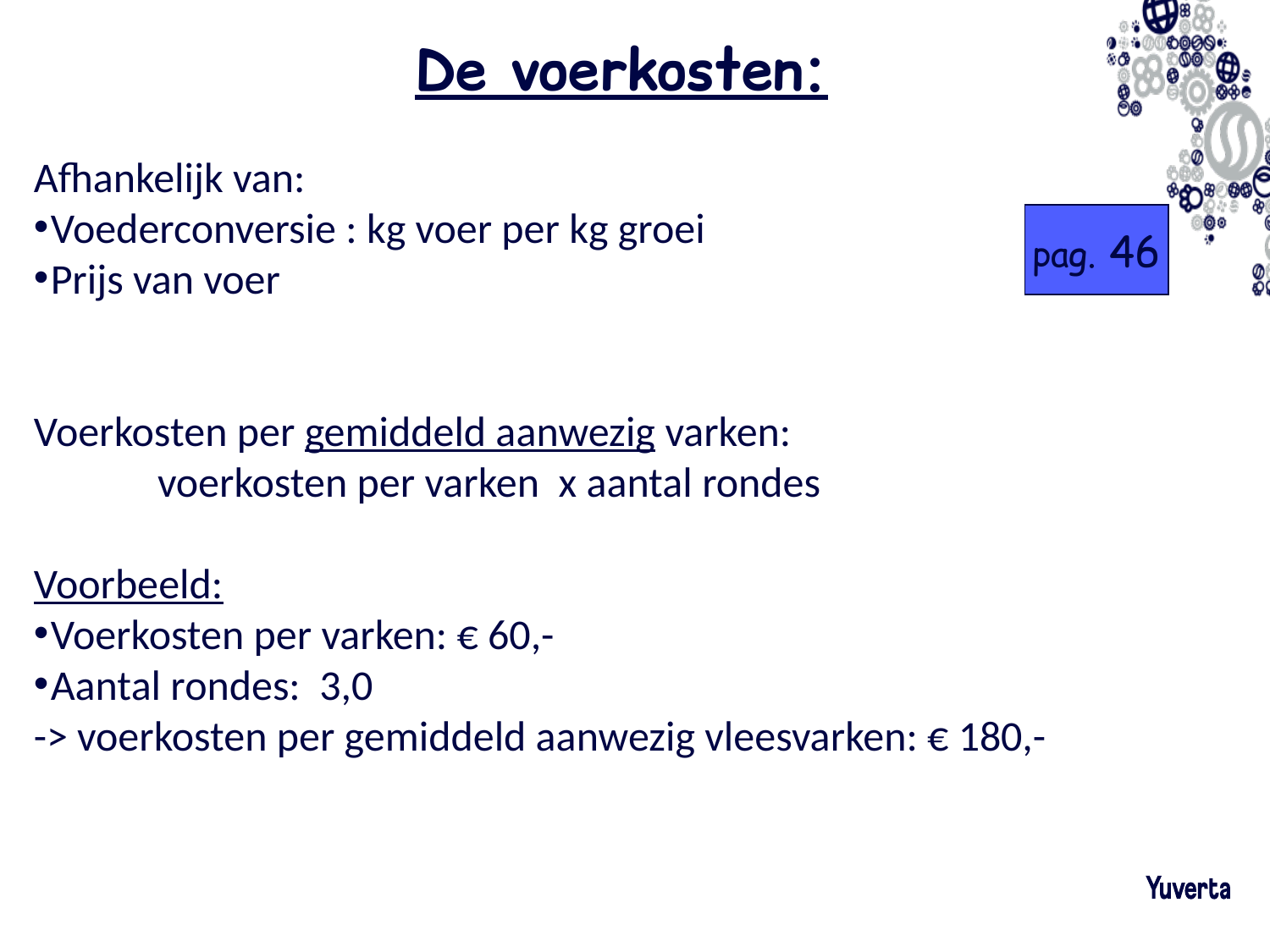

# De voerkosten:
Afhankelijk van:
Voederconversie : kg voer per kg groei
Prijs van voer

Voerkosten per gemiddeld aanwezig varken:
             voerkosten per varken  x aantal rondes

Voorbeeld:
Voerkosten per varken: € 60,-
Aantal rondes:  3,0
-> voerkosten per gemiddeld aanwezig vleesvarken: € 180,-

pag. 46